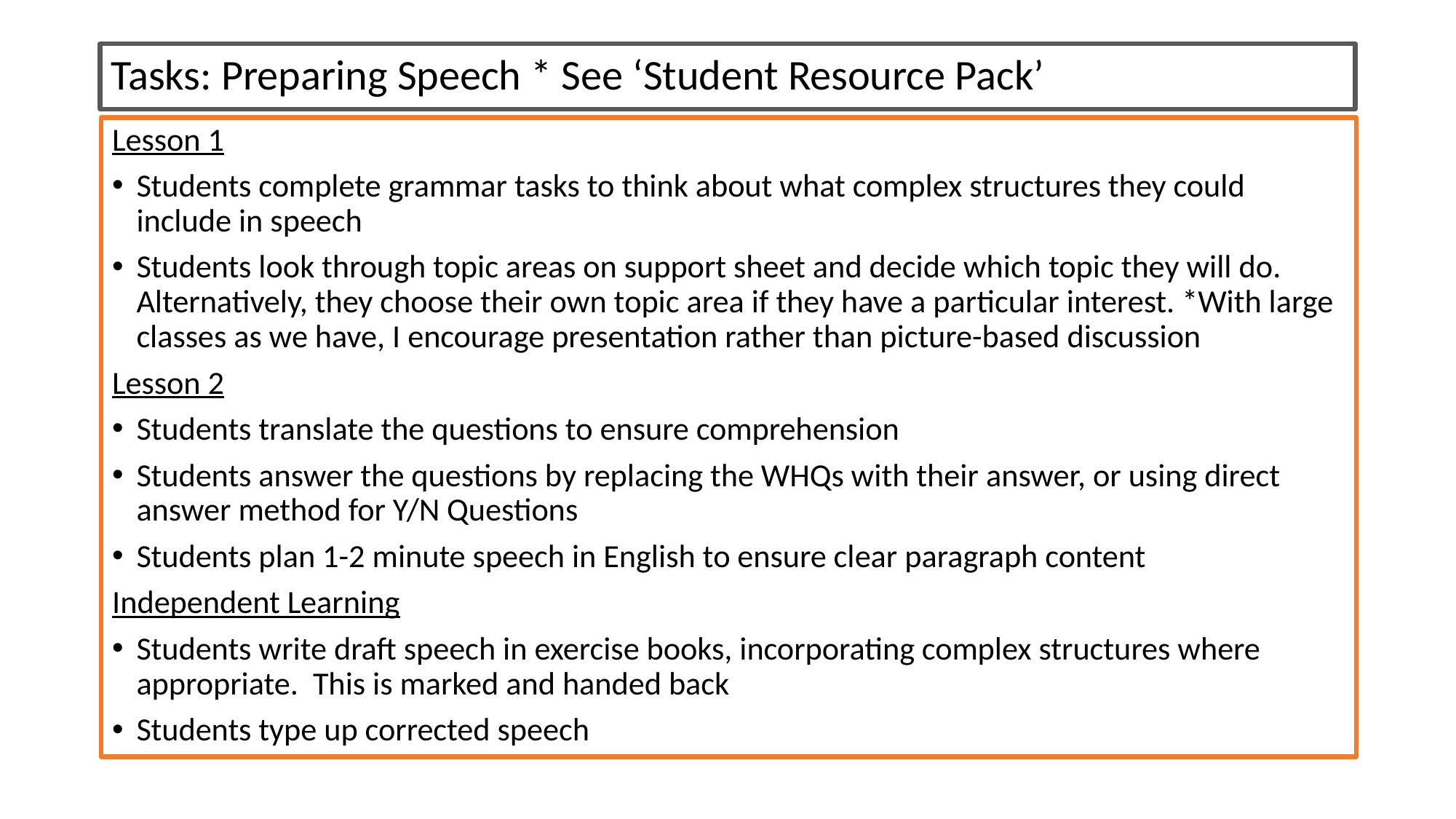

# Tasks: Preparing Speech * See ‘Student Resource Pack’
Lesson 1
Students complete grammar tasks to think about what complex structures they could include in speech
Students look through topic areas on support sheet and decide which topic they will do.  Alternatively, they choose their own topic area if they have a particular interest. *With large classes as we have, I encourage presentation rather than picture-based discussion
Lesson 2
Students translate the questions to ensure comprehension
Students answer the questions by replacing the WHQs with their answer, or using direct answer method for Y/N Questions
Students plan 1-2 minute speech in English to ensure clear paragraph content
Independent Learning
Students write draft speech in exercise books, incorporating complex structures where appropriate.  This is marked and handed back
Students type up corrected speech